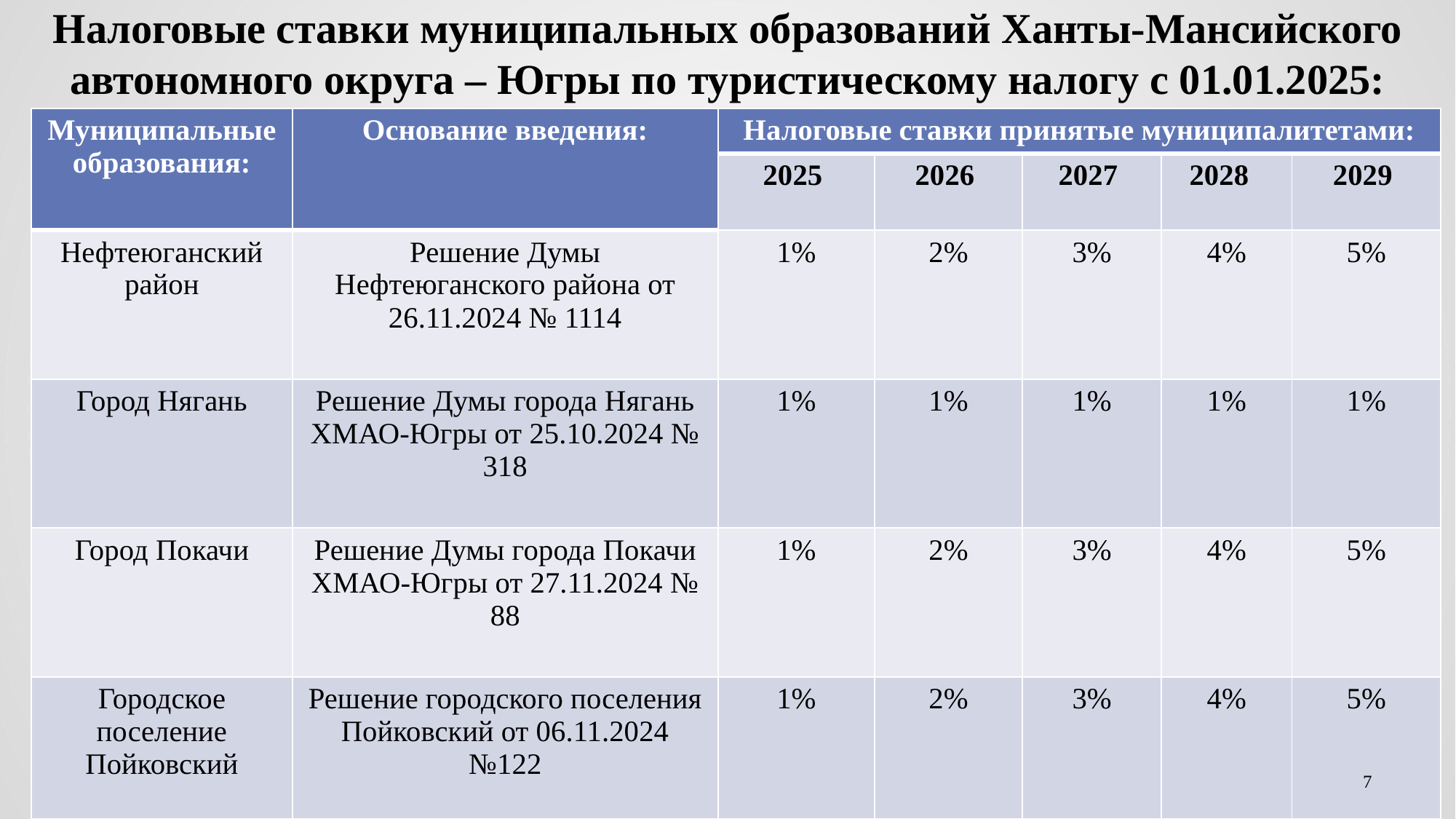

# Налоговые ставки муниципальных образований Ханты-Мансийского автономного округа – Югры по туристическому налогу с 01.01.2025:
| Муниципальные образования: | Основание введения: | Налоговые ставки принятые муниципалитетами: |  |  |  |  |
| --- | --- | --- | --- | --- | --- | --- |
|  |  | 2025 | 2026 | 2027 | 2028 | 2029 |
| Нефтеюганский район | Решение Думы Нефтеюганского района от 26.11.2024 № 1114 | 1% | 2% | 3% | 4% | 5% |
| Город Нягань | Решение Думы города Нягань ХМАО-Югры от 25.10.2024 № 318 | 1% | 1% | 1% | 1% | 1% |
| Город Покачи | Решение Думы города Покачи ХМАО-Югры от 27.11.2024 № 88 | 1% | 2% | 3% | 4% | 5% |
| Городское поселение Пойковский | Решение городского поселения Пойковский от 06.11.2024 №122 | 1% | 2% | 3% | 4% | 5% |
1
7